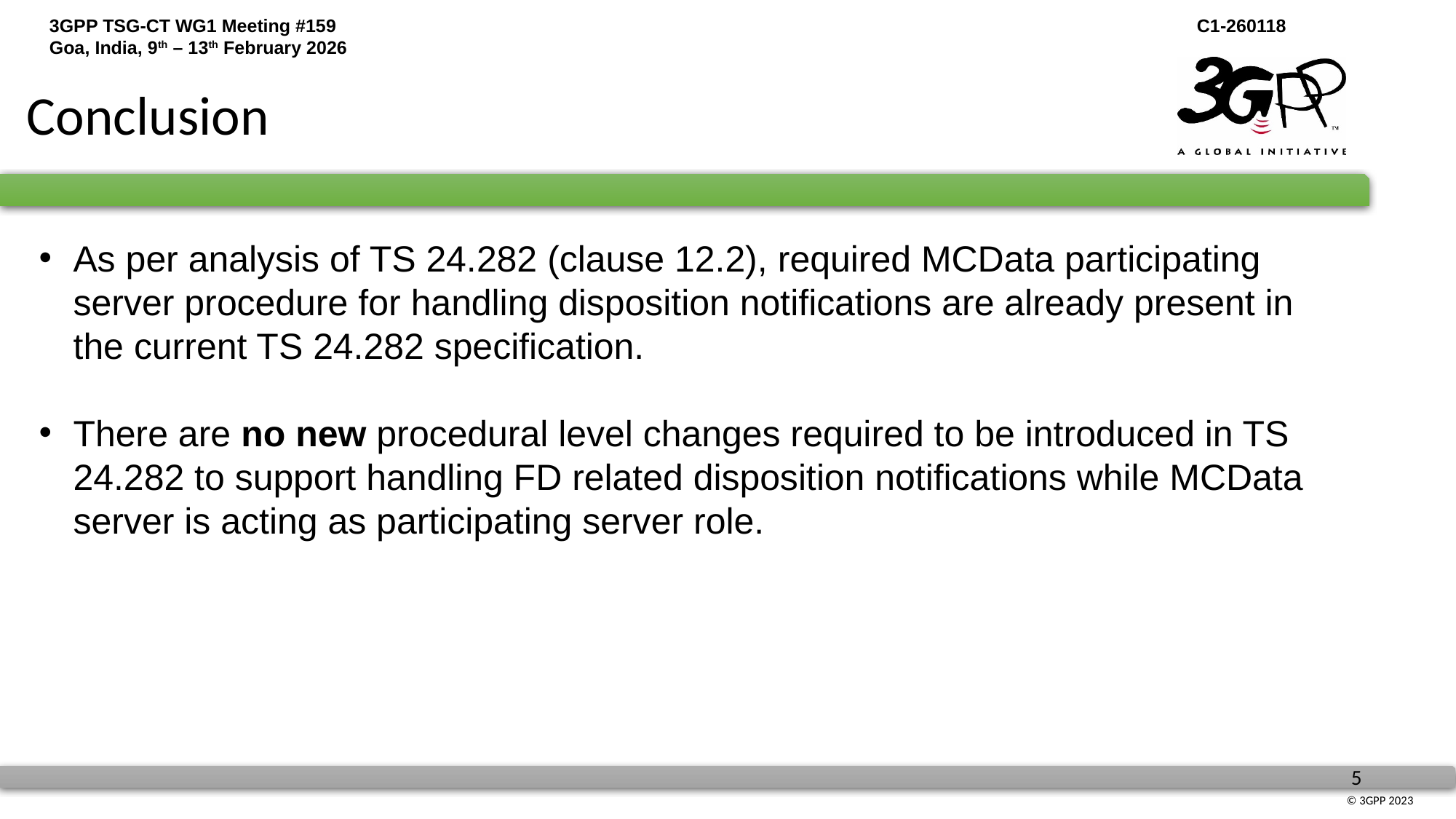

# Conclusion

As per analysis of TS 24.282 (clause 12.2), required MCData participating server procedure for handling disposition notifications are already present in the current TS 24.282 specification.

There are no new procedural level changes required to be introduced in TS 24.282 to support handling FD related disposition notifications while MCData server is acting as participating server role.